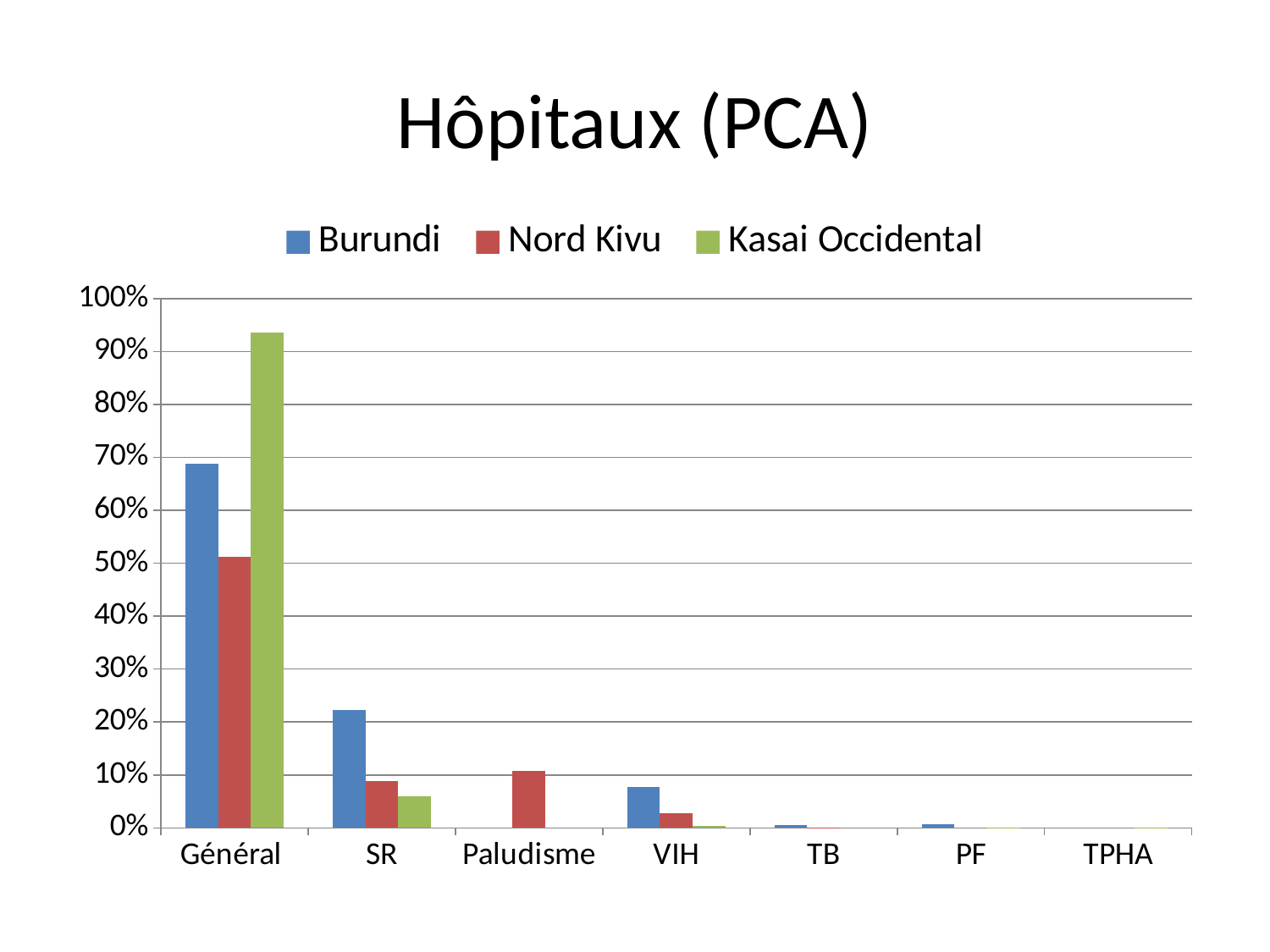

# Hôpitaux (PCA)

### Chart

| Category | Burundi  | Nord Kivu  | Kasai Occidental |
|---|---|---|---|
| Général  | 0.6882332617768985 | 0.5124977522348959 | 0.9361505027253596 |
| SR | 0.22234402014623952 | 0.08850018767579335 | 0.059275771313824416 |
| Paludisme  | None | 0.10761410795313715 | None |
| VIH | 0.07748368146704285 | 0.028033024333242354 | 0.0041158207031830474 |
| TB | 0.00489348778961596 | 0.0003730663860862764 | None |
| PF | 0.00704554882020329 | None | 0.0004058636118261399 |
| TPHA | None | None | 5.204164580664034e-05 |